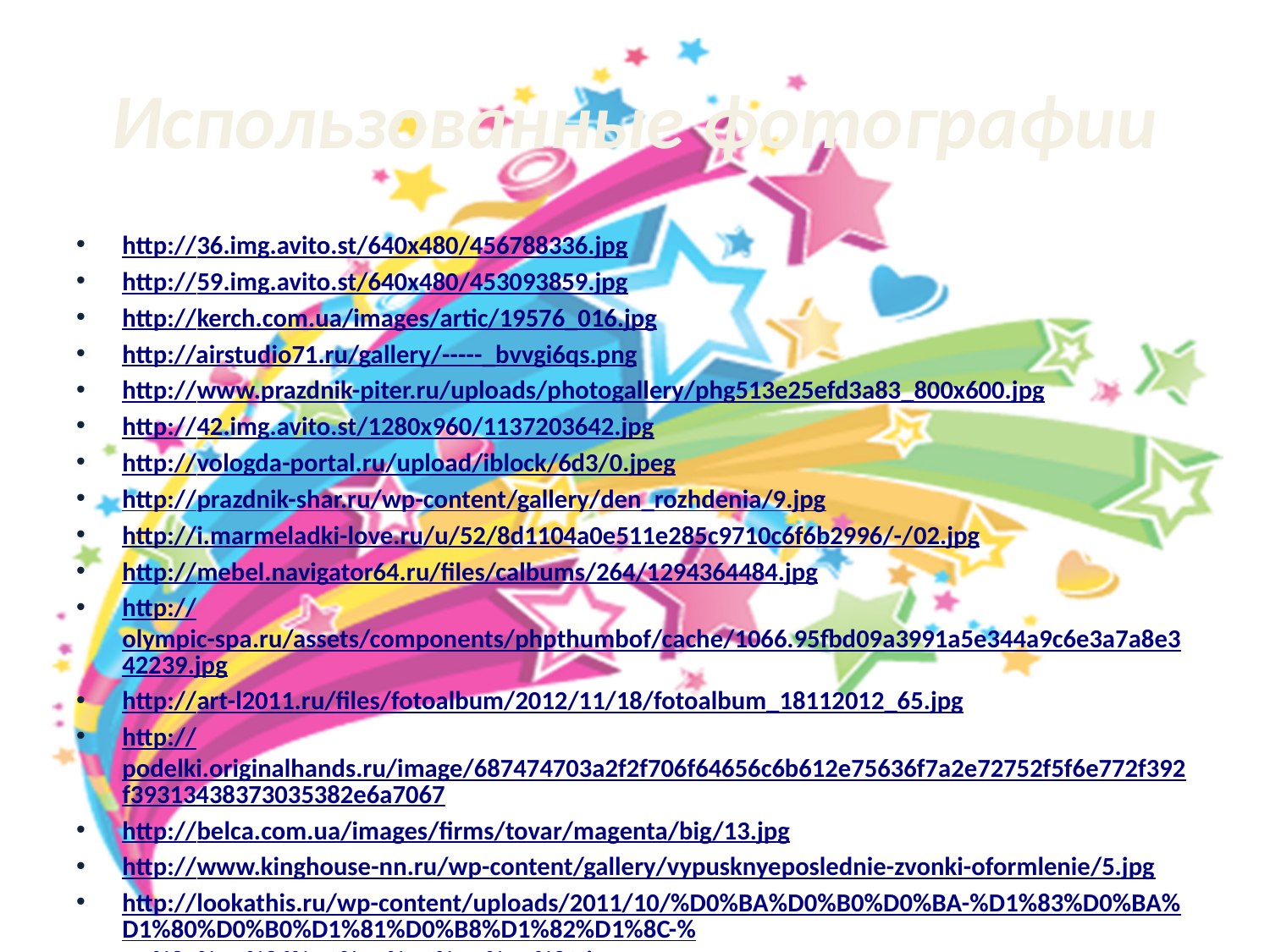

# Использованные фотографии
http://36.img.avito.st/640x480/456788336.jpg
http://59.img.avito.st/640x480/453093859.jpg
http://kerch.com.ua/images/artic/19576_016.jpg
http://airstudio71.ru/gallery/-----_bvvgi6qs.png
http://www.prazdnik-piter.ru/uploads/photogallery/phg513e25efd3a83_800x600.jpg
http://42.img.avito.st/1280x960/1137203642.jpg
http://vologda-portal.ru/upload/iblock/6d3/0.jpeg
http://prazdnik-shar.ru/wp-content/gallery/den_rozhdenia/9.jpg
http://i.marmeladki-love.ru/u/52/8d1104a0e511e285c9710c6f6b2996/-/02.jpg
http://mebel.navigator64.ru/files/calbums/264/1294364484.jpg
http://olympic-spa.ru/assets/components/phpthumbof/cache/1066.95fbd09a3991a5e344a9c6e3a7a8e342239.jpg
http://art-l2011.ru/files/fotoalbum/2012/11/18/fotoalbum_18112012_65.jpg
http://podelki.originalhands.ru/image/687474703a2f2f706f64656c6b612e75636f7a2e72752f5f6e772f392f39313438373035382e6a7067
http://belca.com.ua/images/firms/tovar/magenta/big/13.jpg
http://www.kinghouse-nn.ru/wp-content/gallery/vypusknyeposlednie-zvonki-oformlenie/5.jpg
http://lookathis.ru/wp-content/uploads/2011/10/%D0%BA%D0%B0%D0%BA-%D1%83%D0%BA%D1%80%D0%B0%D1%81%D0%B8%D1%82%D1%8C-%D1%81%D1%86%D0%B5%D0%BD%D1%83.jpg